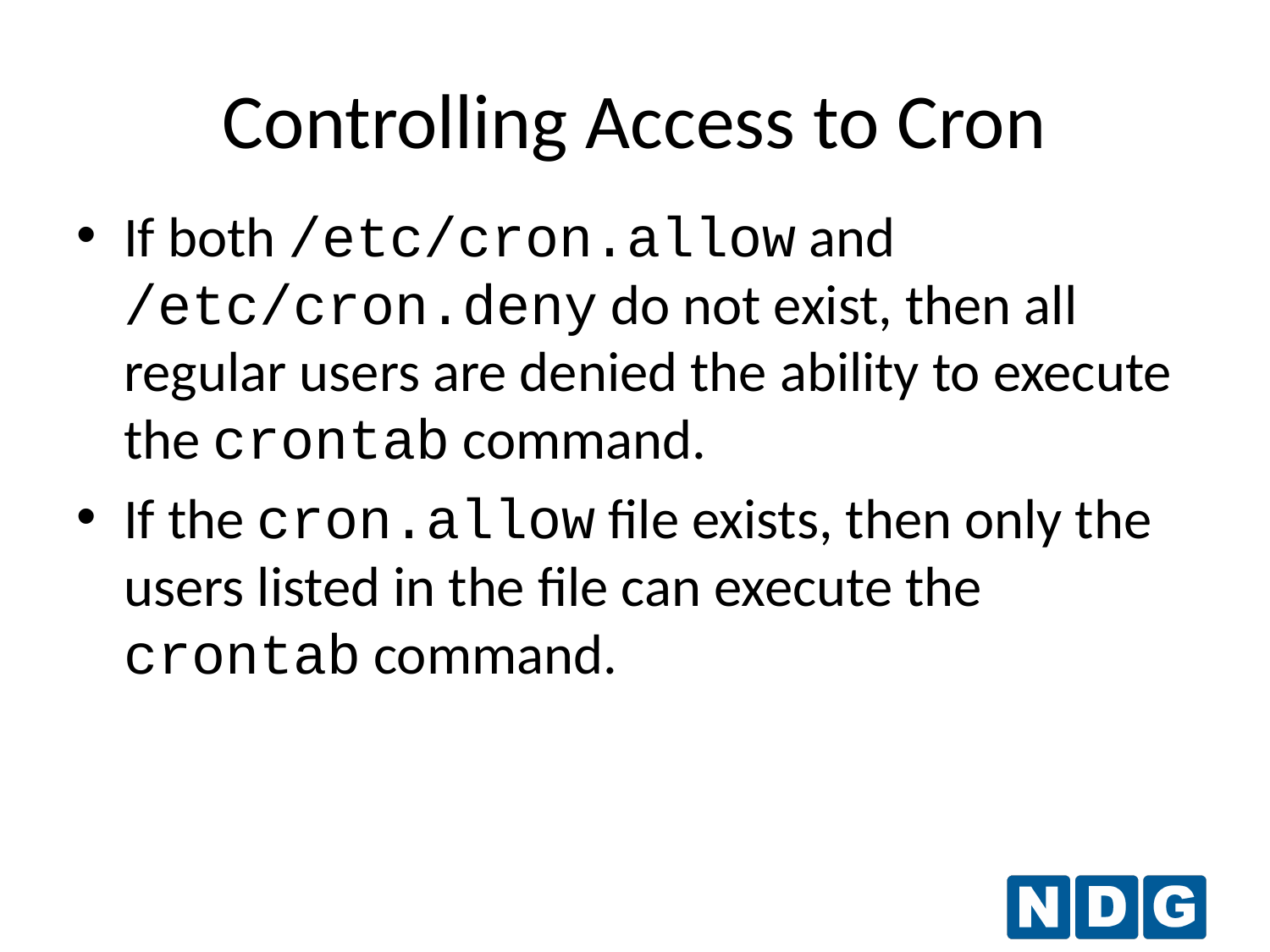

Controlling Access to Cron
If both /etc/cron.allow and /etc/cron.deny do not exist, then all regular users are denied the ability to execute the crontab command.
If the cron.allow file exists, then only the users listed in the file can execute the crontab command.